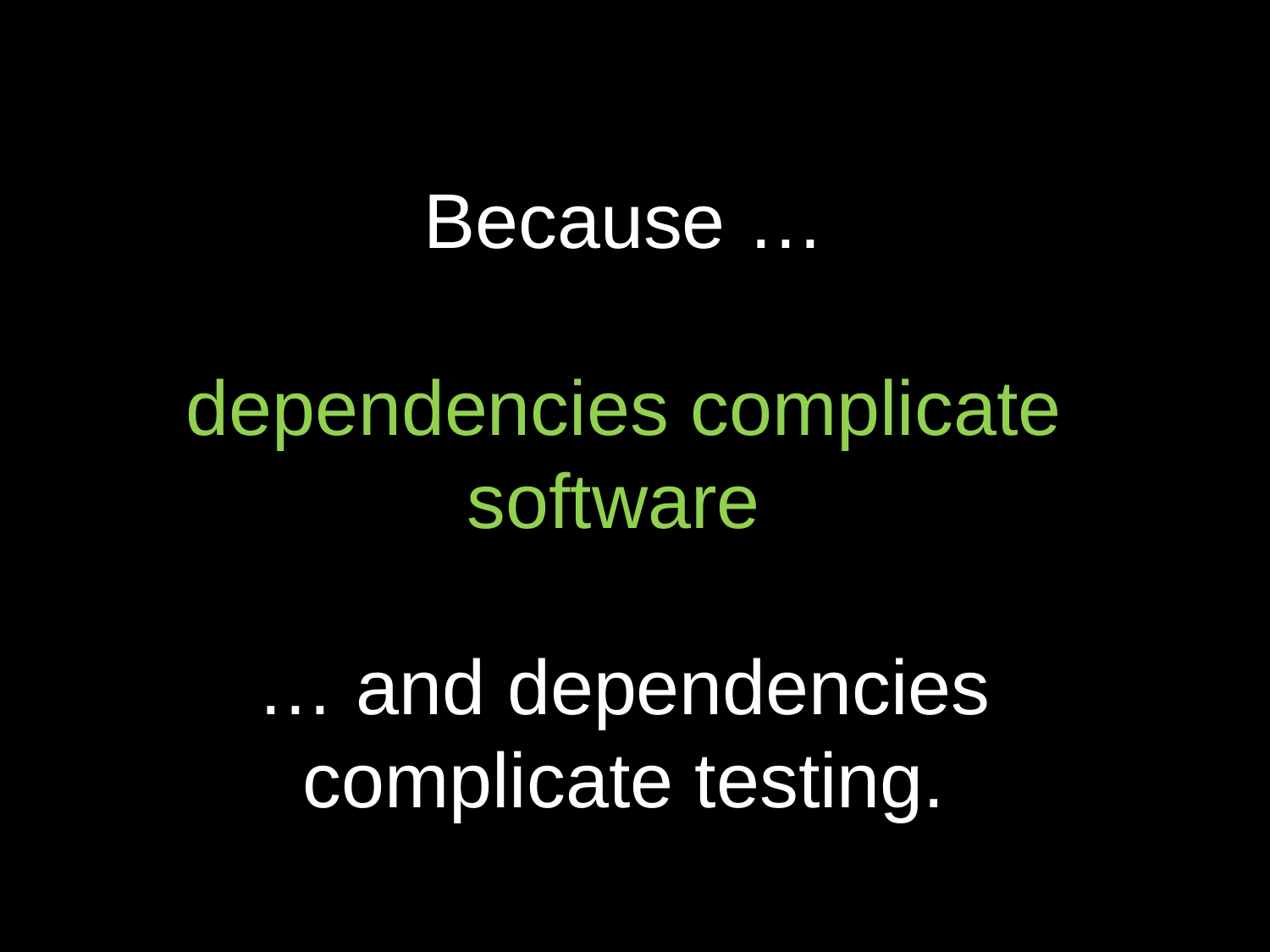

# Because … dependencies complicate software … and dependencies complicate testing.